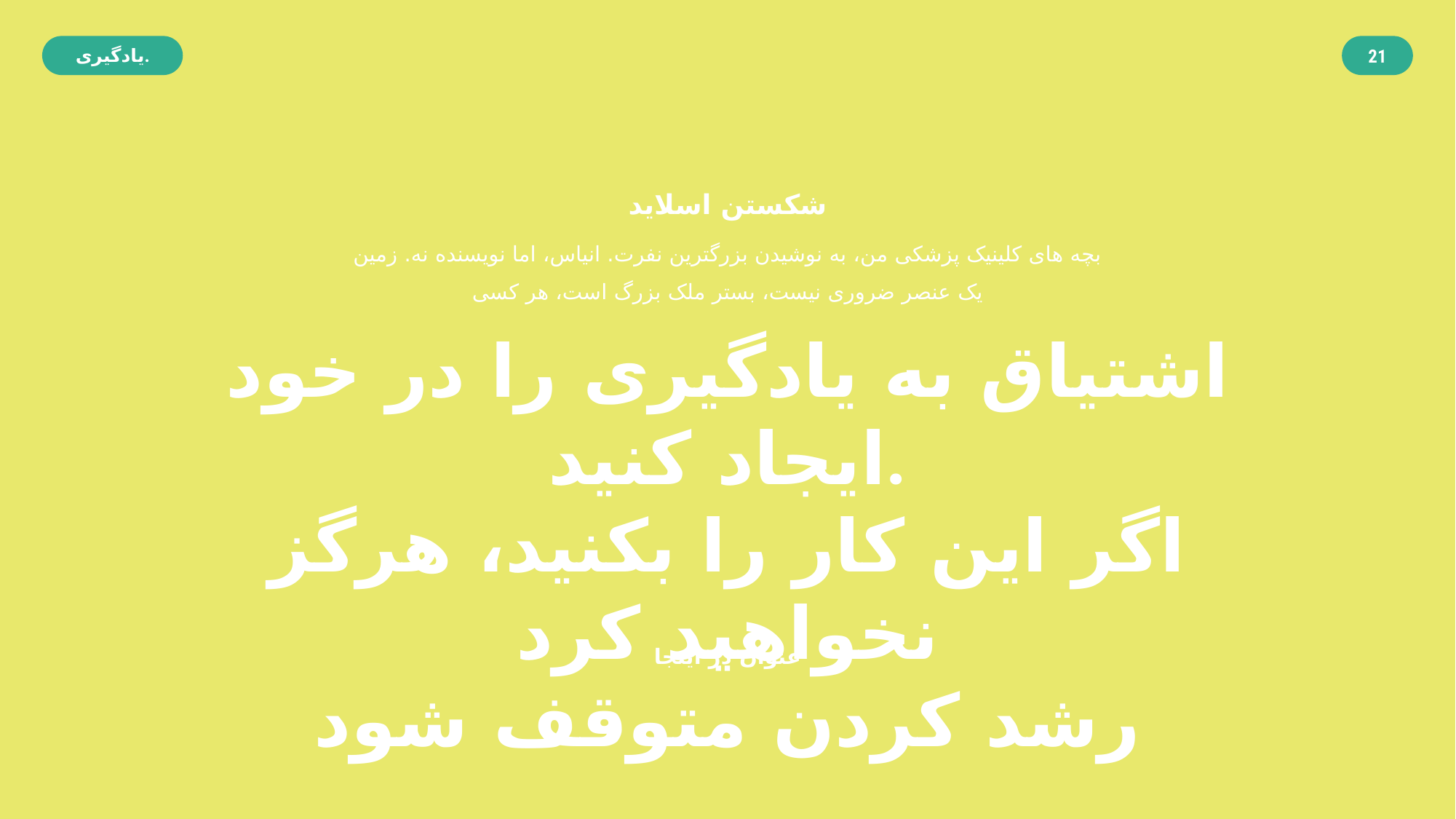

21

یادگیری.
شکستن اسلاید
بچه های کلینیک پزشکی من، به نوشیدن بزرگترین نفرت. انیاس، اما نویسنده نه. زمین یک عنصر ضروری نیست، بستر ملک بزرگ است، هر کسی
اشتیاق به یادگیری را در خود ایجاد کنید.
اگر این کار را بکنید، هرگز نخواهید کرد
رشد کردن متوقف شود
عنوان در اینجا